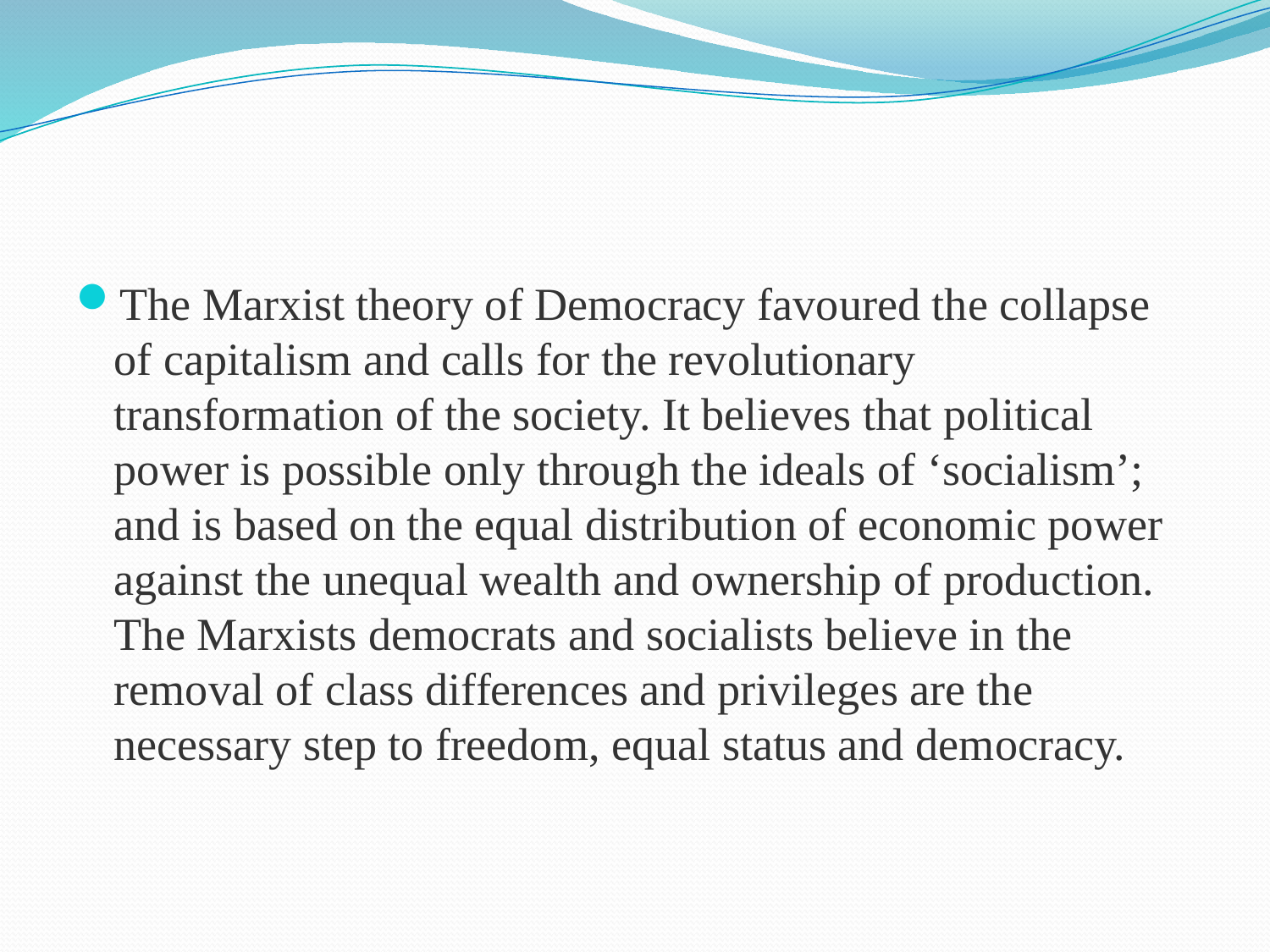

#
The Marxist theory of Democracy favoured the collapse of capitalism and calls for the revolutionary transformation of the society. It believes that political power is possible only through the ideals of ‘socialism’; and is based on the equal distribution of economic power against the unequal wealth and ownership of production. The Marxists democrats and socialists believe in the removal of class differences and privileges are the necessary step to freedom, equal status and democracy.